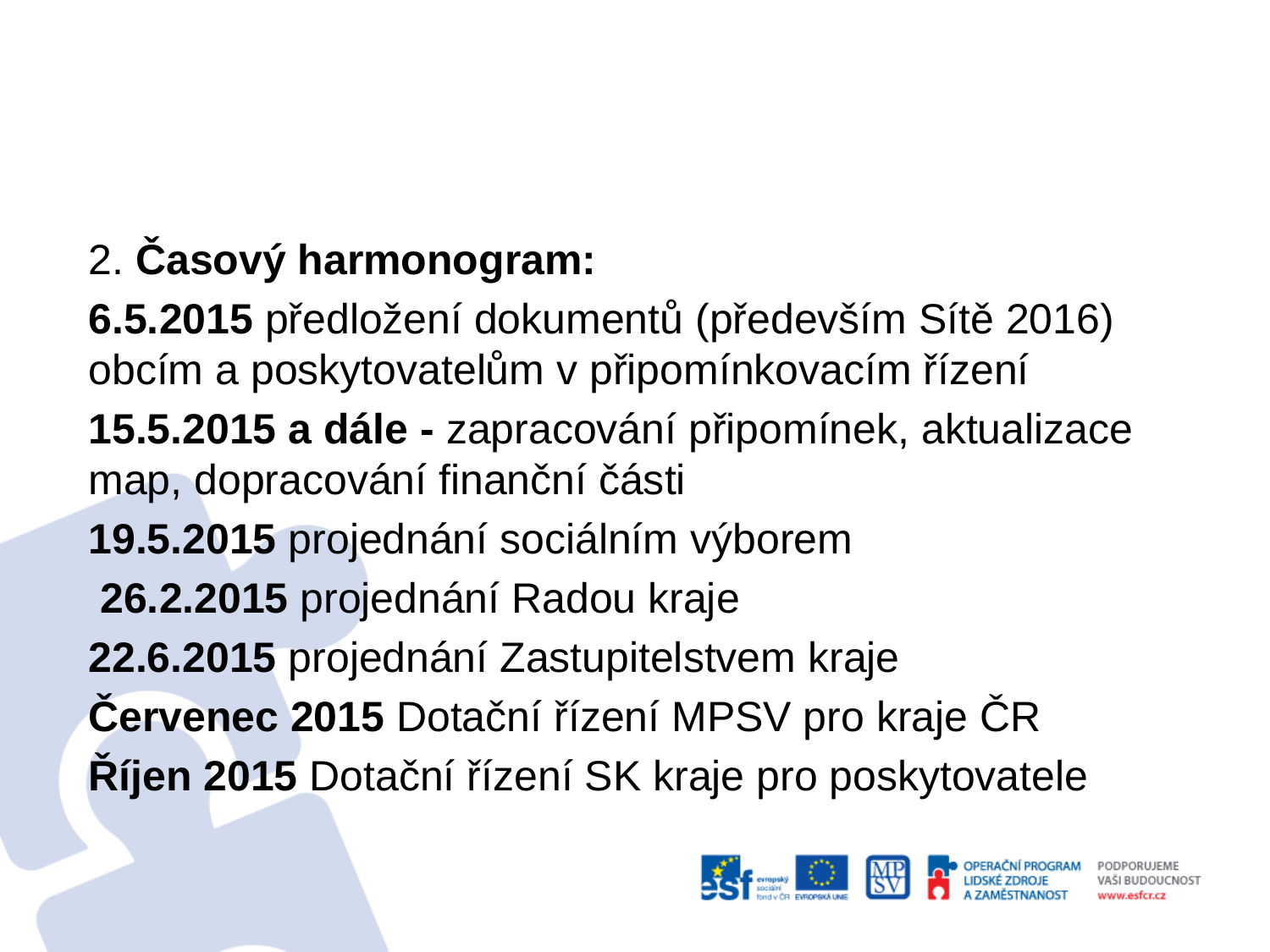

#
2. Časový harmonogram:
6.5.2015 předložení dokumentů (především Sítě 2016) obcím a poskytovatelům v připomínkovacím řízení
15.5.2015 a dále - zapracování připomínek, aktualizace map, dopracování finanční části
19.5.2015 projednání sociálním výborem
 26.2.2015 projednání Radou kraje
22.6.2015 projednání Zastupitelstvem kraje
Červenec 2015 Dotační řízení MPSV pro kraje ČR
Říjen 2015 Dotační řízení SK kraje pro poskytovatele